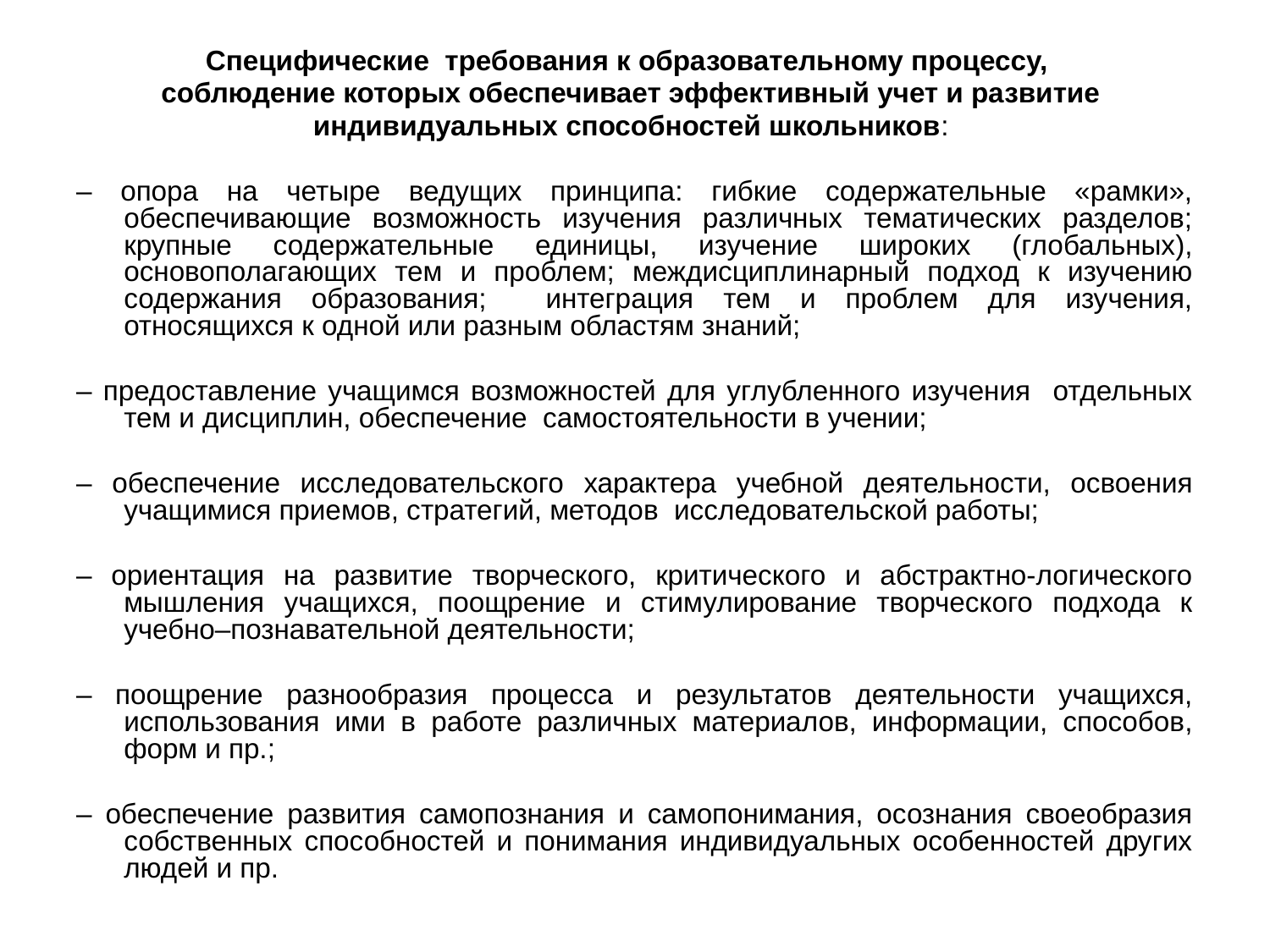

Специфические  требования к образовательному процессу,
соблюдение которых обеспечивает эффективный учет и развитие
индивидуальных способностей школьников:

– опора на четыре ведущих принципа: гибкие содержательные «рамки», обеспечивающие возможность изучения различных тематических разделов; крупные содержательные единицы, изучение широких (глобальных), основополагающих тем и проблем; междисциплинарный подход к изучению содержания образования;  интеграция тем и проблем для изучения, относящихся к одной или разным областям знаний;

– предоставление учащимся возможностей для углубленного изучения  отдельных тем и дисциплин, обеспечение  самостоятельности в учении;

– обеспечение исследовательского характера учебной деятельности, освоения учащимися приемов, стратегий, методов  исследовательской работы;

– ориентация на развитие творческого, критического и абстрактно-логического мышления учащихся, поощрение и стимулирование творческого подхода к учебно–познавательной деятельности;

– поощрение разнообразия процесса и результатов деятельности учащихся, использования ими в работе различных материалов, информации, способов, форм и пр.;

– обеспечение развития самопознания и самопонимания, осознания своеобразия собственных способностей и понимания индивидуальных особенностей других людей и пр.